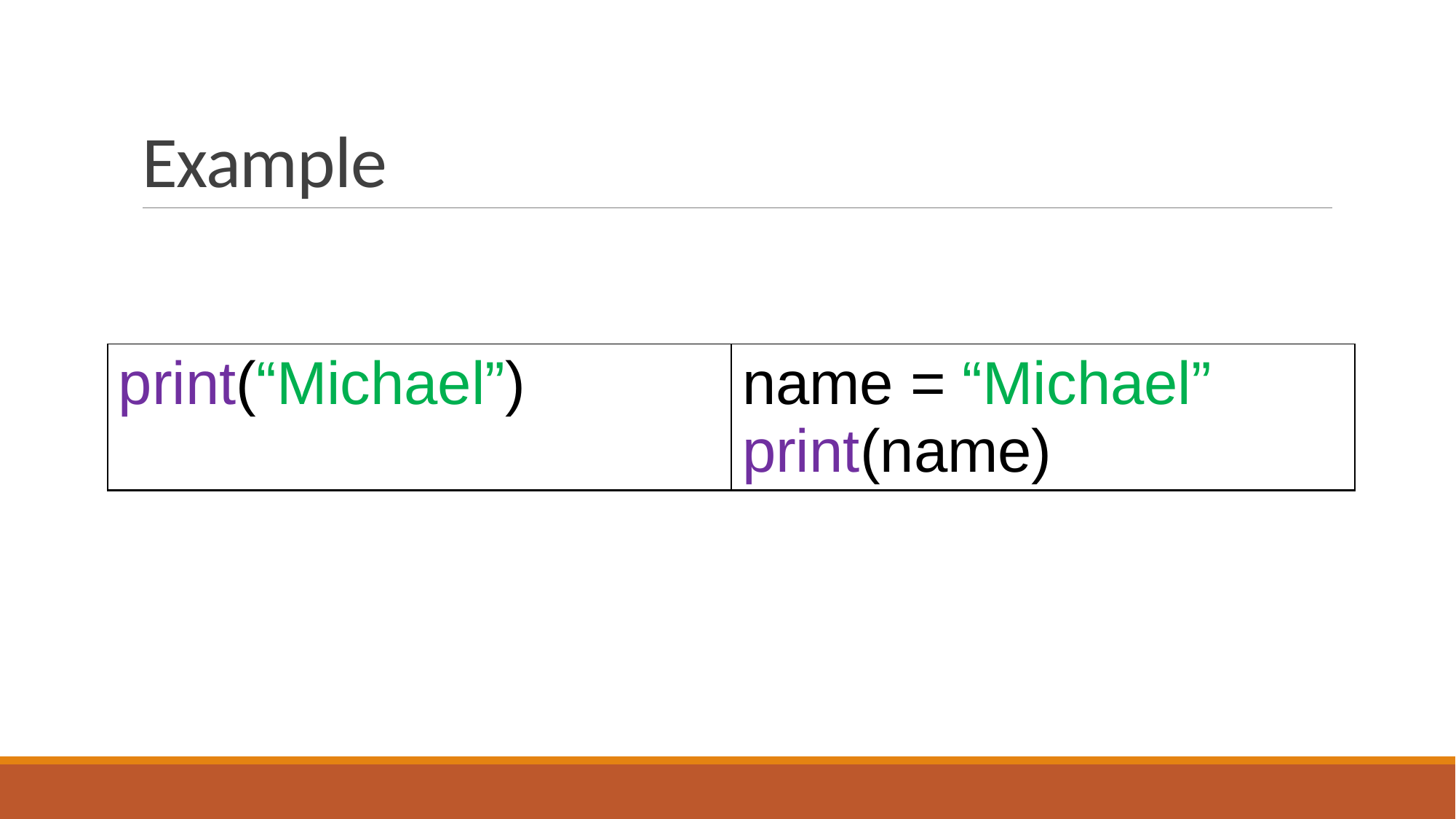

# Example
| print(“Michael”) | name = “Michael” print(name) |
| --- | --- |